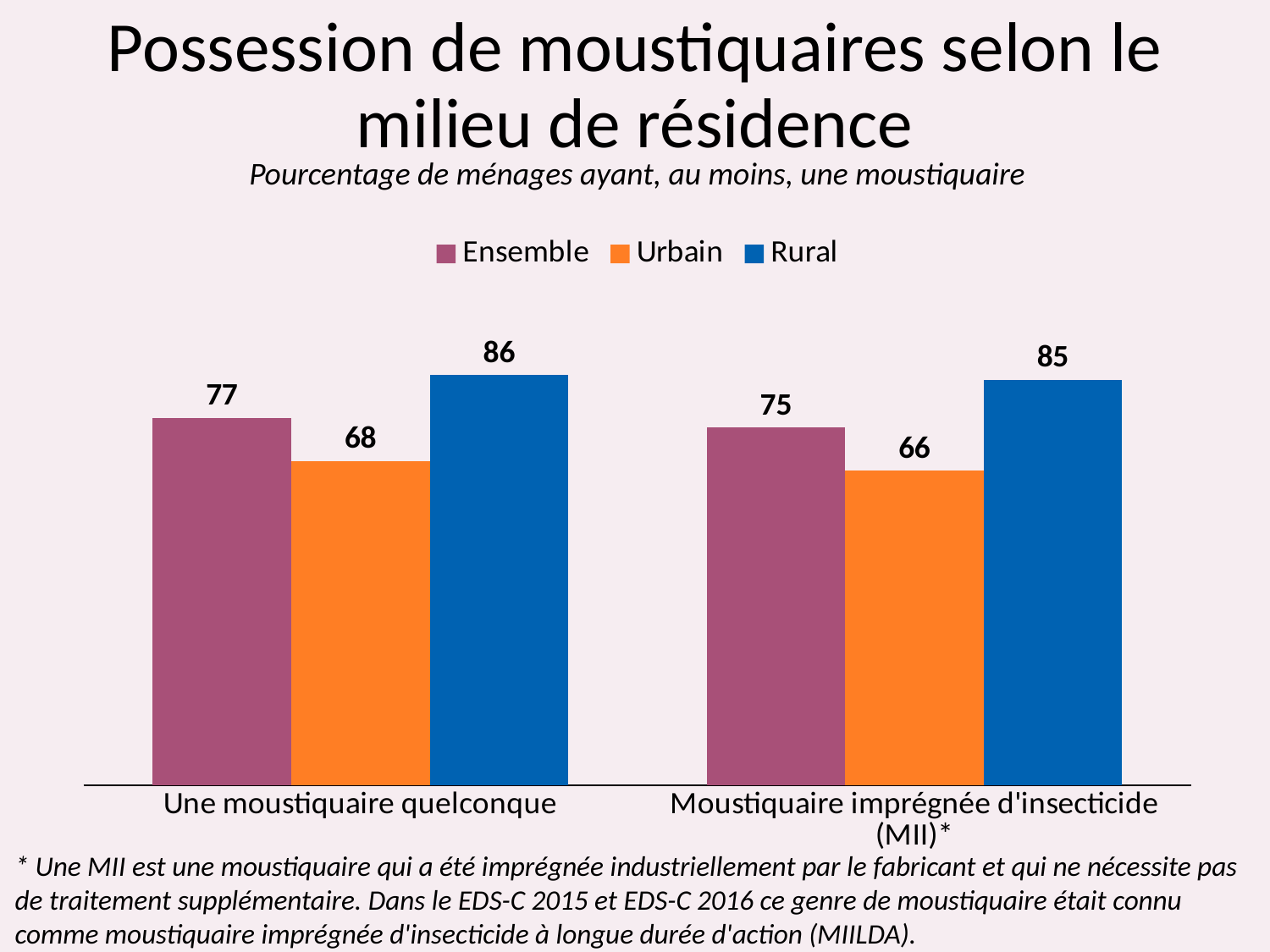

# Possession de moustiquaires selon le milieu de résidence
Pourcentage de ménages ayant, au moins, une moustiquaire

### Chart

| Category | Ensemble | Urbain | Rural |
|---|---|---|---|
| Une moustiquaire quelconque | 77.0 | 68.0 | 86.0 |
| Moustiquaire imprégnée d'insecticide (MII)* | 75.0 | 66.0 | 85.0 |
* Une MII est une moustiquaire qui a été imprégnée industriellement par le fabricant et qui ne nécessite pas de traitement supplémentaire. Dans le EDS-C 2015 et EDS-C 2016 ce genre de moustiquaire était connu comme moustiquaire imprégnée d'insecticide à longue durée d'action (MIILDA).